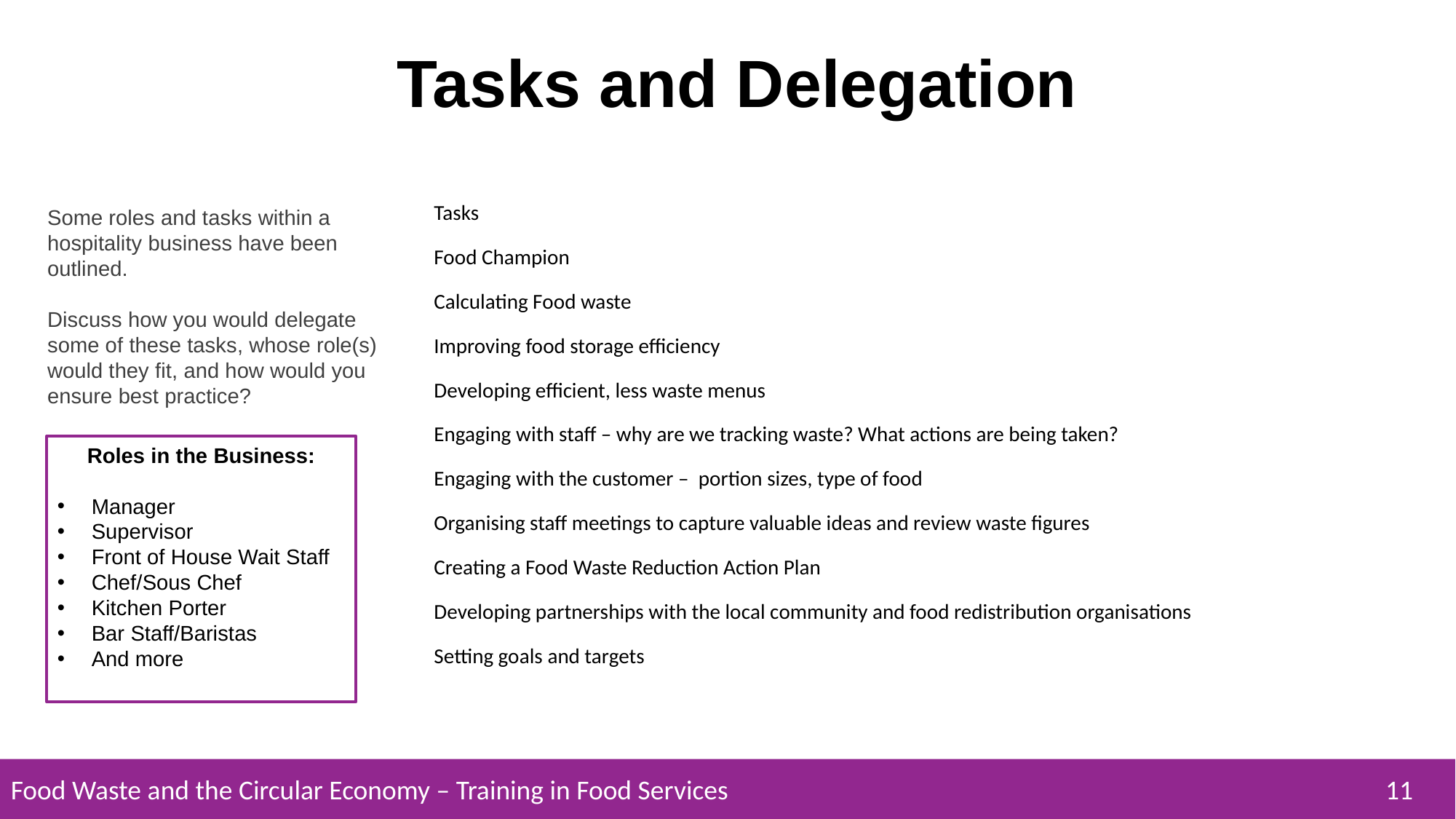

Tasks and Delegation
Some roles and tasks within a hospitality business have been outlined.

Discuss how you would delegate some of these tasks, whose role(s) would they fit, and how would you ensure best practice?
| Tasks |
| --- |
| Food Champion |
| Calculating Food waste |
| Improving food storage efficiency |
| Developing efficient, less waste menus |
| Engaging with staff – why are we tracking waste? What actions are being taken? |
| Engaging with the customer –  portion sizes, type of food |
| Organising staff meetings to capture valuable ideas and review waste figures |
| Creating a Food Waste Reduction Action Plan |
| Developing partnerships with the local community and food redistribution organisations |
| Setting goals and targets |
Roles in the Business:

Manager
Supervisor
Front of House Wait Staff
Chef/Sous Chef
Kitchen Porter
Bar Staff/Baristas
And more